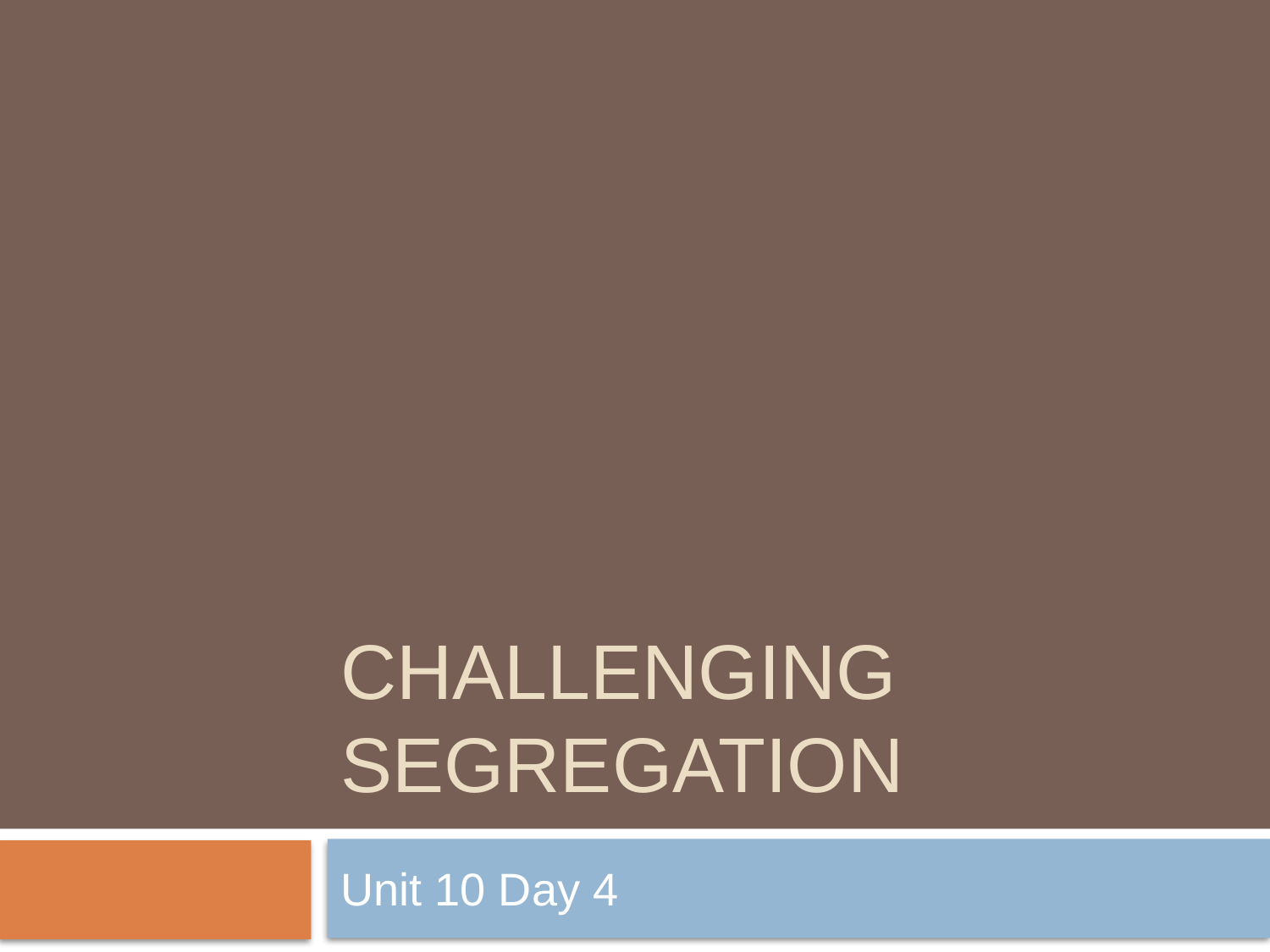

# Challenging Segregation
Unit 10 Day 4